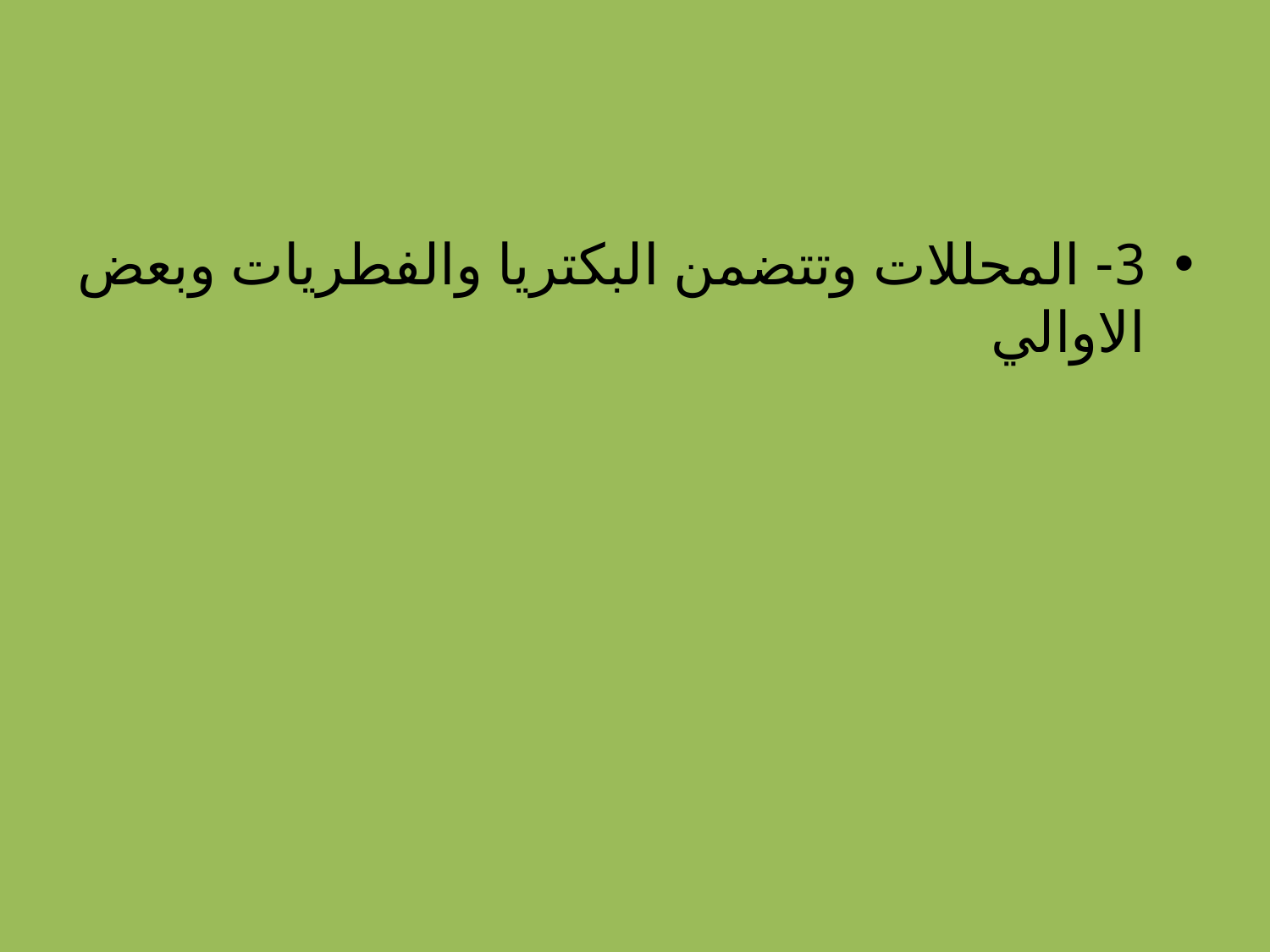

#
3- المحللات وتتضمن البكتريا والفطريات وبعض الاوالي